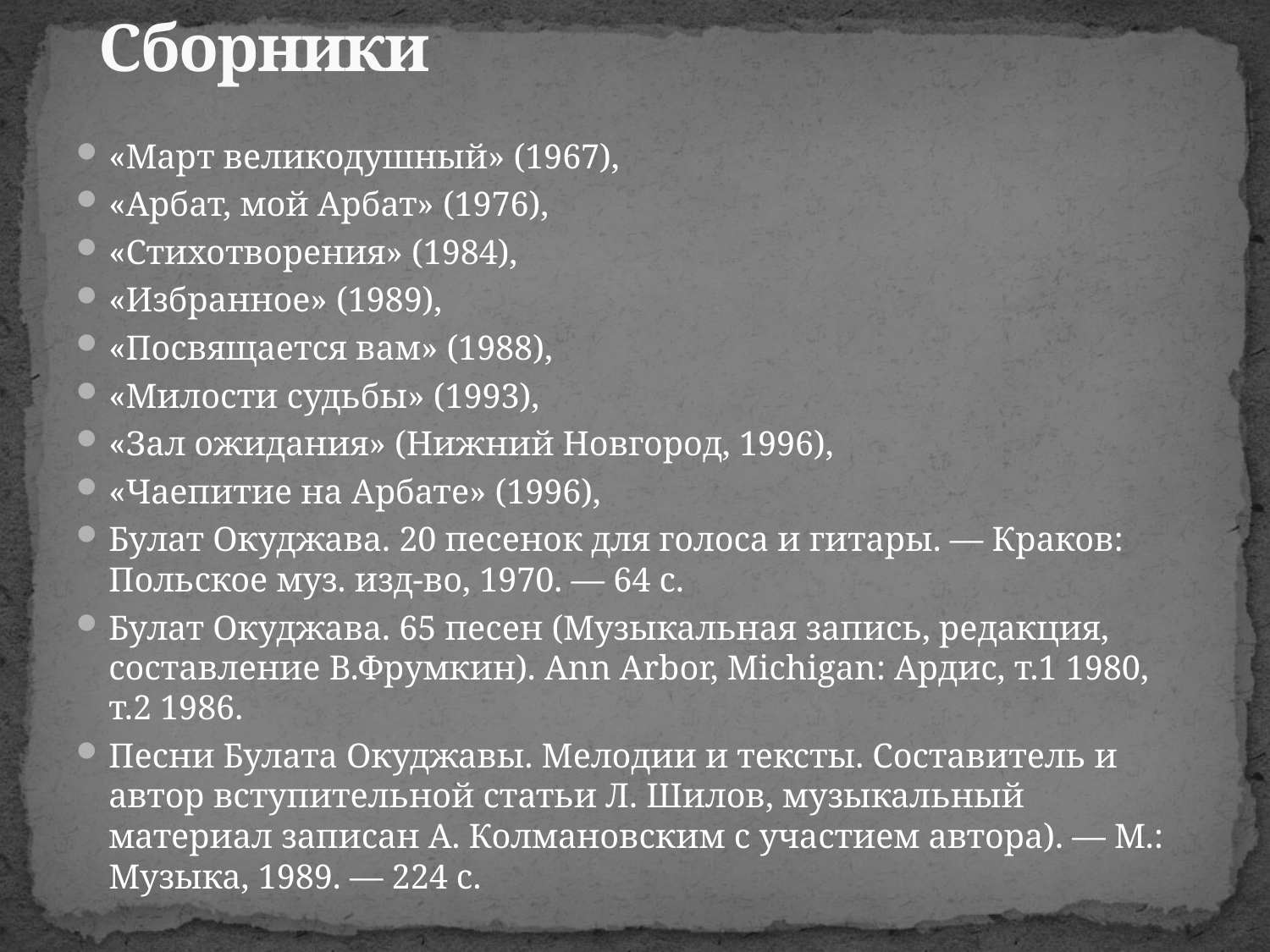

# Сборники
«Март великодушный» (1967),
«Арбат, мой Арбат» (1976),
«Стихотворения» (1984),
«Избранное» (1989),
«Посвящается вам» (1988),
«Милости судьбы» (1993),
«Зал ожидания» (Нижний Новгород, 1996),
«Чаепитие на Арбате» (1996),
Булат Окуджава. 20 песенок для голоса и гитары. — Краков: Польское муз. изд-во, 1970. — 64 с.
Булат Окуджава. 65 песен (Музыкальная запись, редакция, составление В.Фрумкин). Ann Arbor, Michigan: Ардис, т.1 1980, т.2 1986.
Песни Булата Окуджавы. Мелодии и тексты. Составитель и автор вступительной статьи Л. Шилов, музыкальный материал записан А. Колмановским с участием автора). — М.: Музыка, 1989. — 224 с.